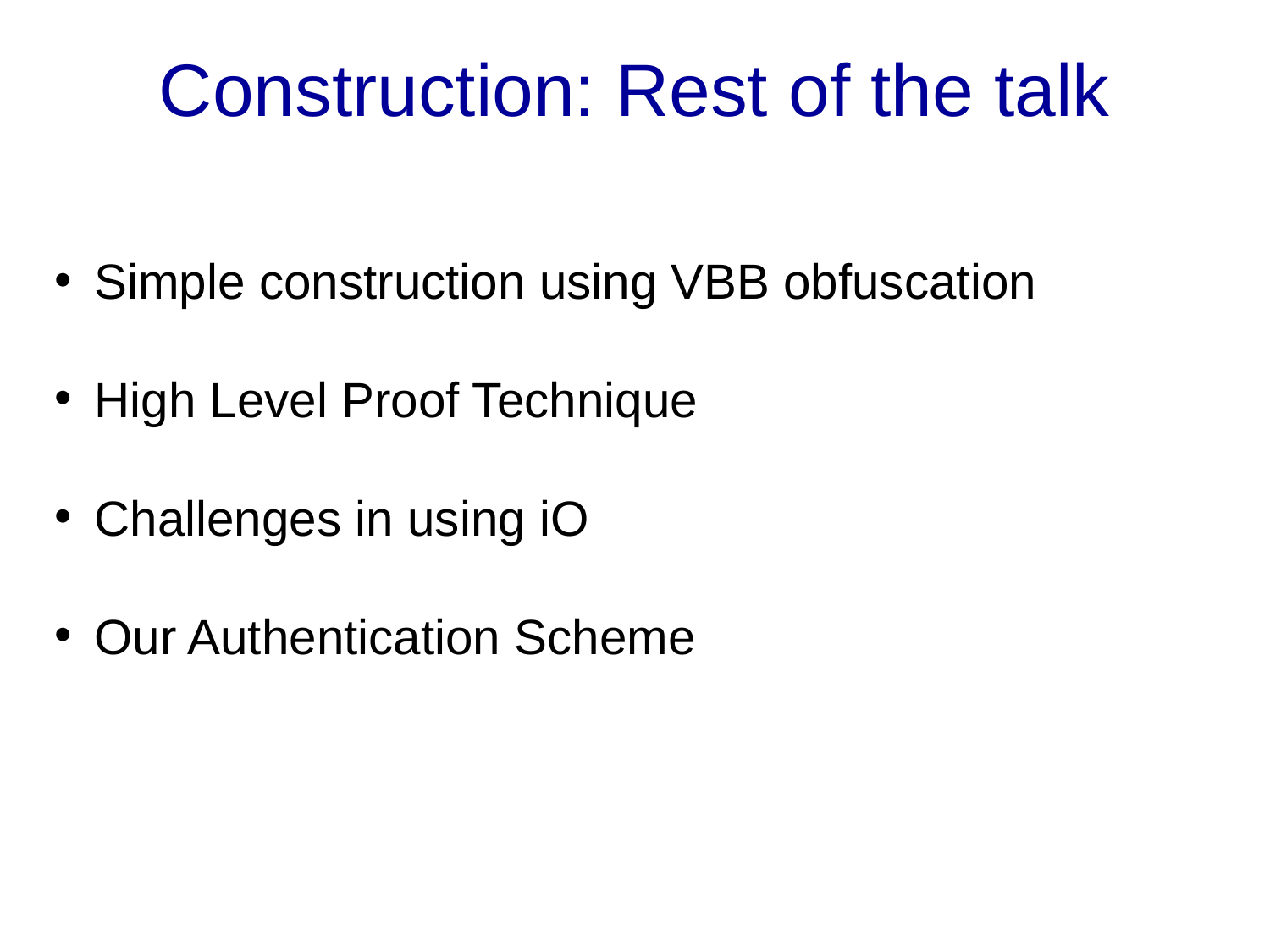

# Construction: Rest of the talk
Simple construction using VBB obfuscation

High Level Proof Technique

Challenges in using iO

Our Authentication Scheme